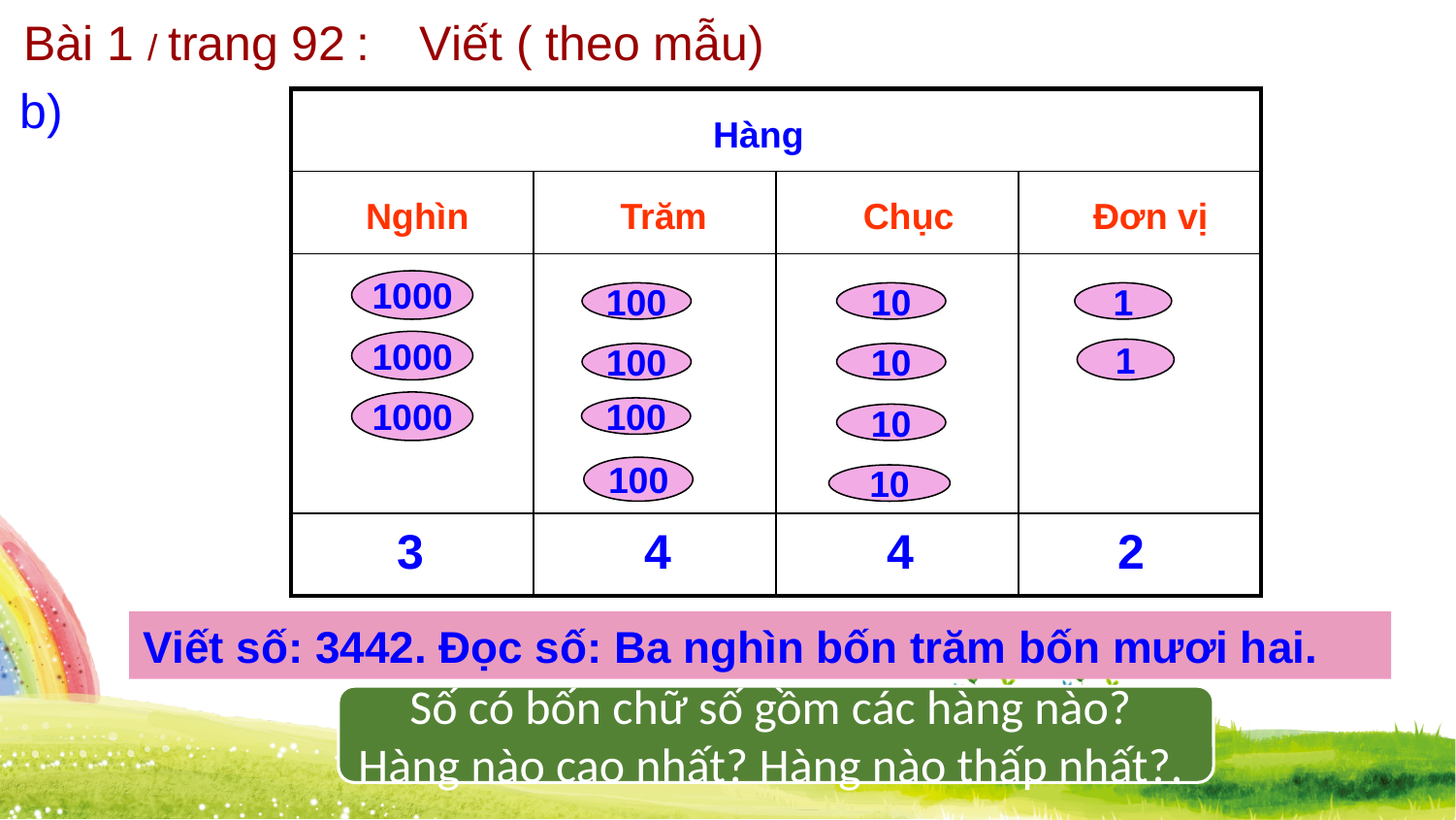

Bài 1 / trang 92 :
Viết ( theo mẫu)

b)
|  |  |  |  |
| --- | --- | --- | --- |
|  |  |  |  |
|  |  |  |  |
|  |  |  |  |
Hàng
Nghìn
Trăm
Chục
Đơn vị
1000
100
10
1
1000
1
100
10
1000
100
10
100
10
     3
4
4
2
Viết số: 3442. Đọc số: Ba nghìn bốn trăm bốn mươi hai.
Số có bốn chữ số gồm các hàng nào?
Hàng nào cao nhất? Hàng nào thấp nhất?.